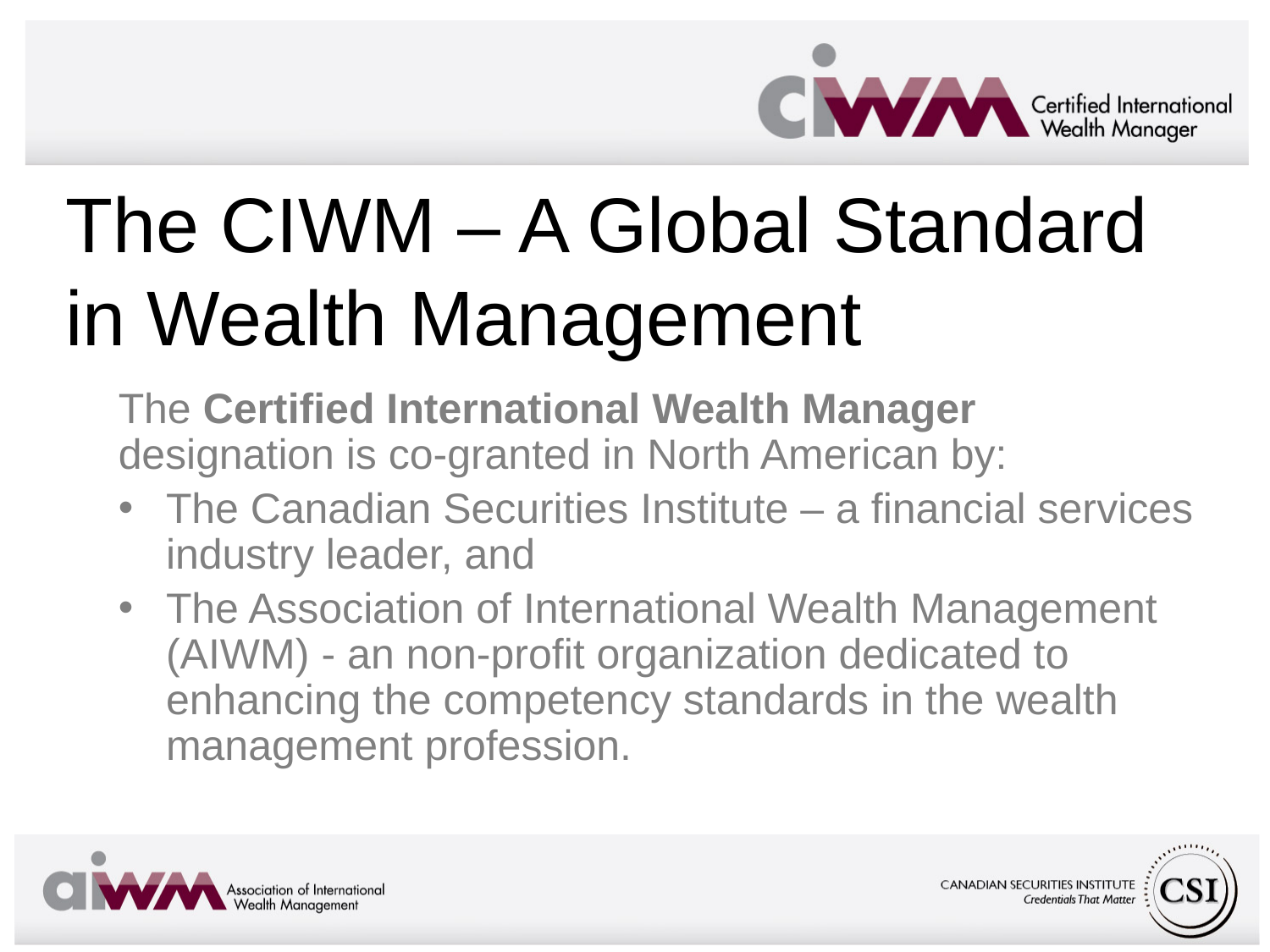

# The CIWM – A Global Standard in Wealth Management
The Certified International Wealth Manager designation is co-granted in North American by:
The Canadian Securities Institute – a financial services industry leader, and
The Association of International Wealth Management (AIWM) - an non-profit organization dedicated to enhancing the competency standards in the wealth management profession.